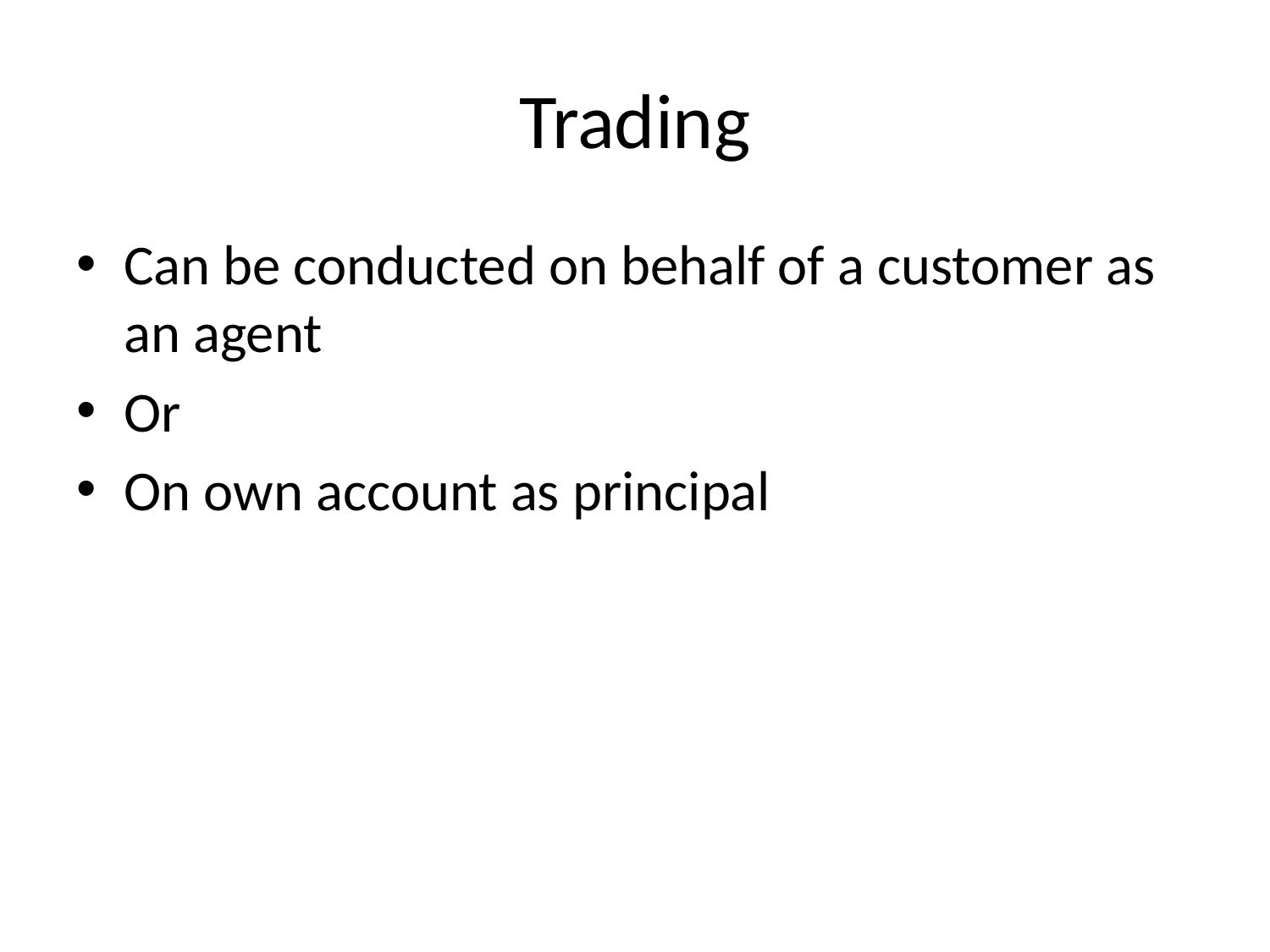

# Trading
Can be conducted on behalf of a customer as an agent
Or
On own account as principal